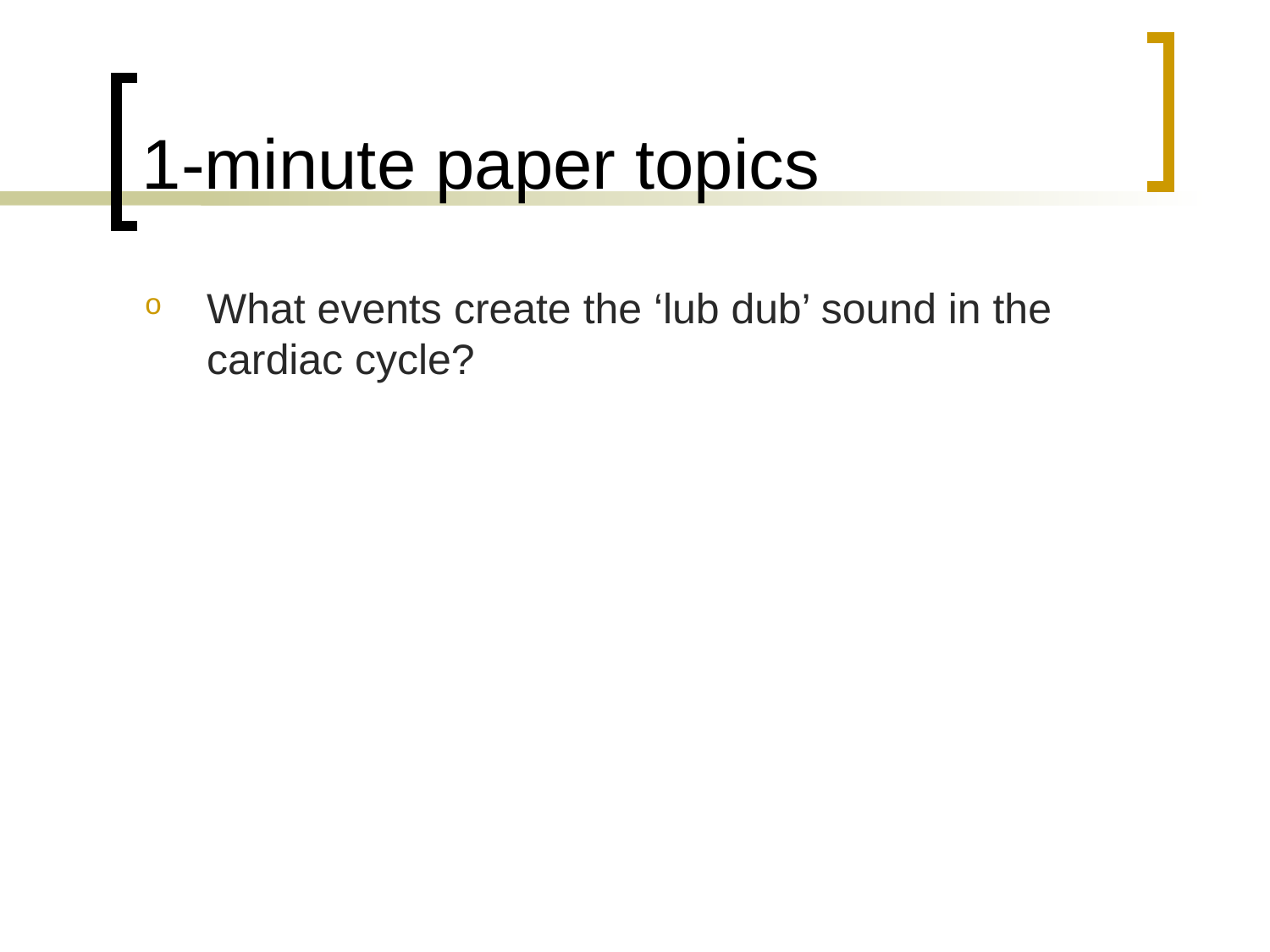

# 1-minute paper topics
What events create the ‘lub dub’ sound in the cardiac cycle?